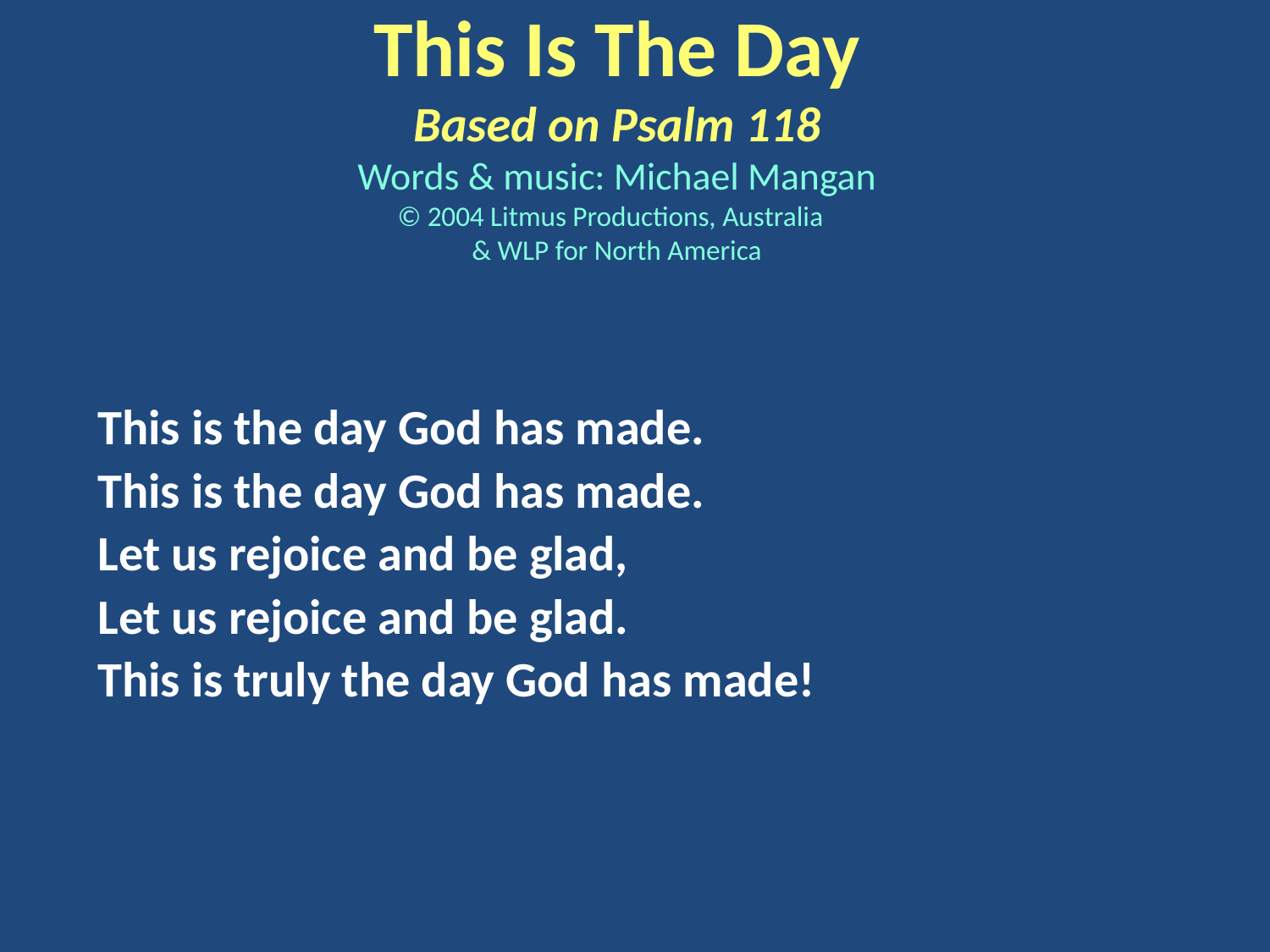

This Is The Day
Based on Psalm 118
Words & music: Michael Mangan
© 2004 Litmus Productions, Australia
& WLP for North America
This is the day God has made.
This is the day God has made.
Let us rejoice and be glad,
Let us rejoice and be glad.
This is truly the day God has made!